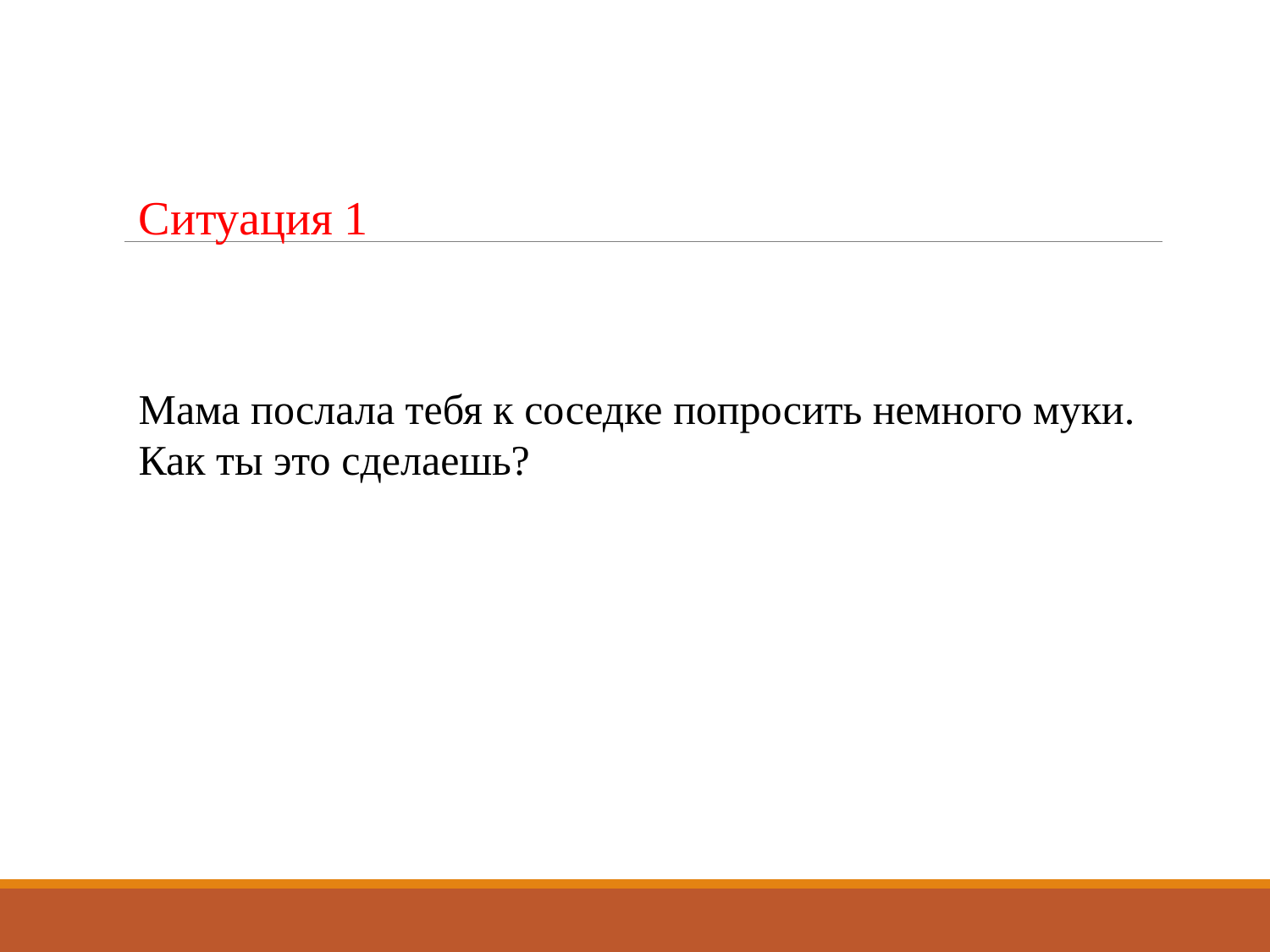

Ситуация 1
Мама послала тебя к соседке попросить немного муки. Как ты это сделаешь?